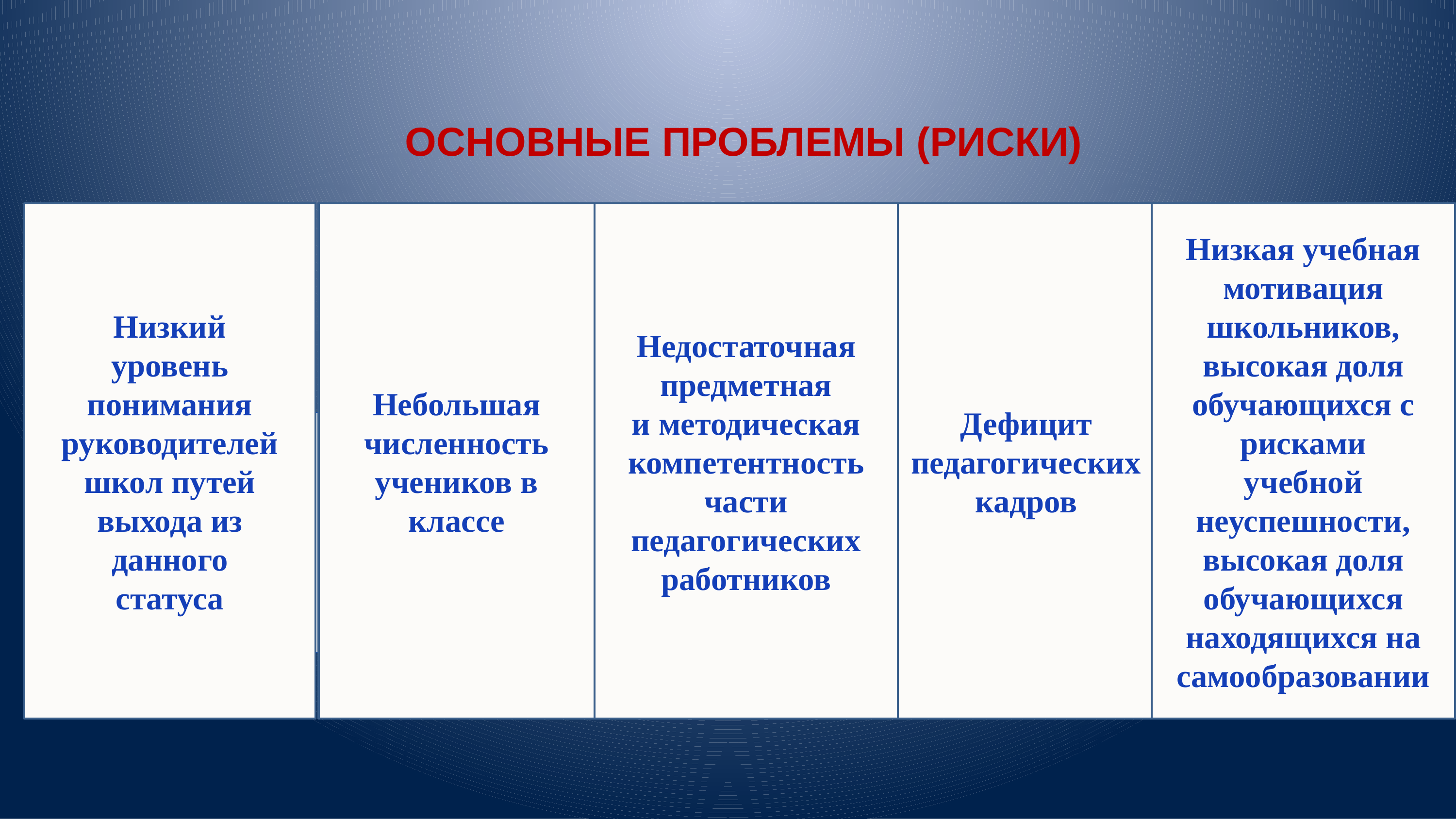

ОСНОВНЫЕ ПРОБЛЕМЫ (РИСКИ)
Низкий
уровень
понимания
руководителей
школ путей
выхода из
данного
статуса
Дефицит
педагогических
кадров
Небольшая численность учеников в классе
Недостаточная
предметная
и методическая
компетентность
части
педагогических
работников
Низкая учебная
мотивация
школьников,
высокая доля
обучающихся с
рисками
учебной
неуспешности,
высокая доля
обучающихся находящихся на самообразовании
Низкий
уровень
материально-технического
оснащения
школы